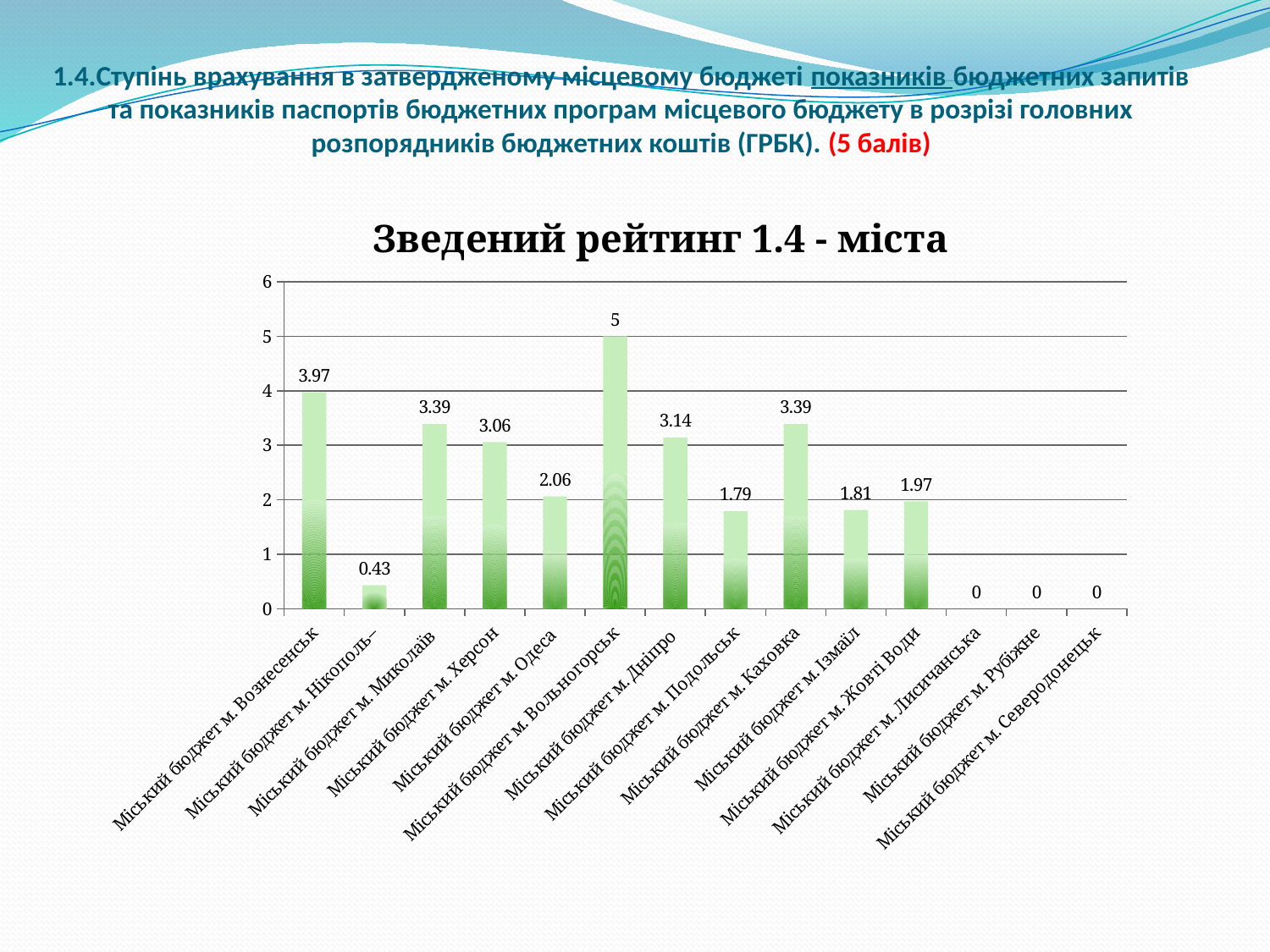

# 1.4.Ступінь врахування в затвердженому місцевому бюджеті показників бюджетних запитів та показників паспортів бюджетних програм місцевого бюджету в розрізі головних розпорядників бюджетних коштів (ГРБК). (5 балів)
Зведений рейтинг 1.4 - міста

### Chart

| Category |  |
|---|---|
| Міський бюджет м. Вознесенськ | 3.9699999999999998 |
| Міський бюджет м. Нікополь– | 0.4300000000000001 |
| Міський бюджет м. Миколаїв  | 3.3899999999999997 |
| Міський бюджет м. Херсон | 3.06 |
| Міський бюджет м. Одеса  | 2.06 |
| Міський бюджет м. Вольногорськ | 5.0 |
| Міський бюджет м. Дніпро  | 3.14 |
| Міський бюджет м. Подольськ | 1.79 |
| Міський бюджет м. Каховка | 3.3899999999999997 |
| Міський бюджет м. Ізмаїл | 1.81 |
| Міський бюджет м. Жовті Води | 1.9700000000000004 |
|     Міський бюджет м. Лисичанська | 0.0 |
| Міський бюджет м. Рубіжне | 0.0 |
| Міський бюджет м. Северодонецьк | 0.0 |